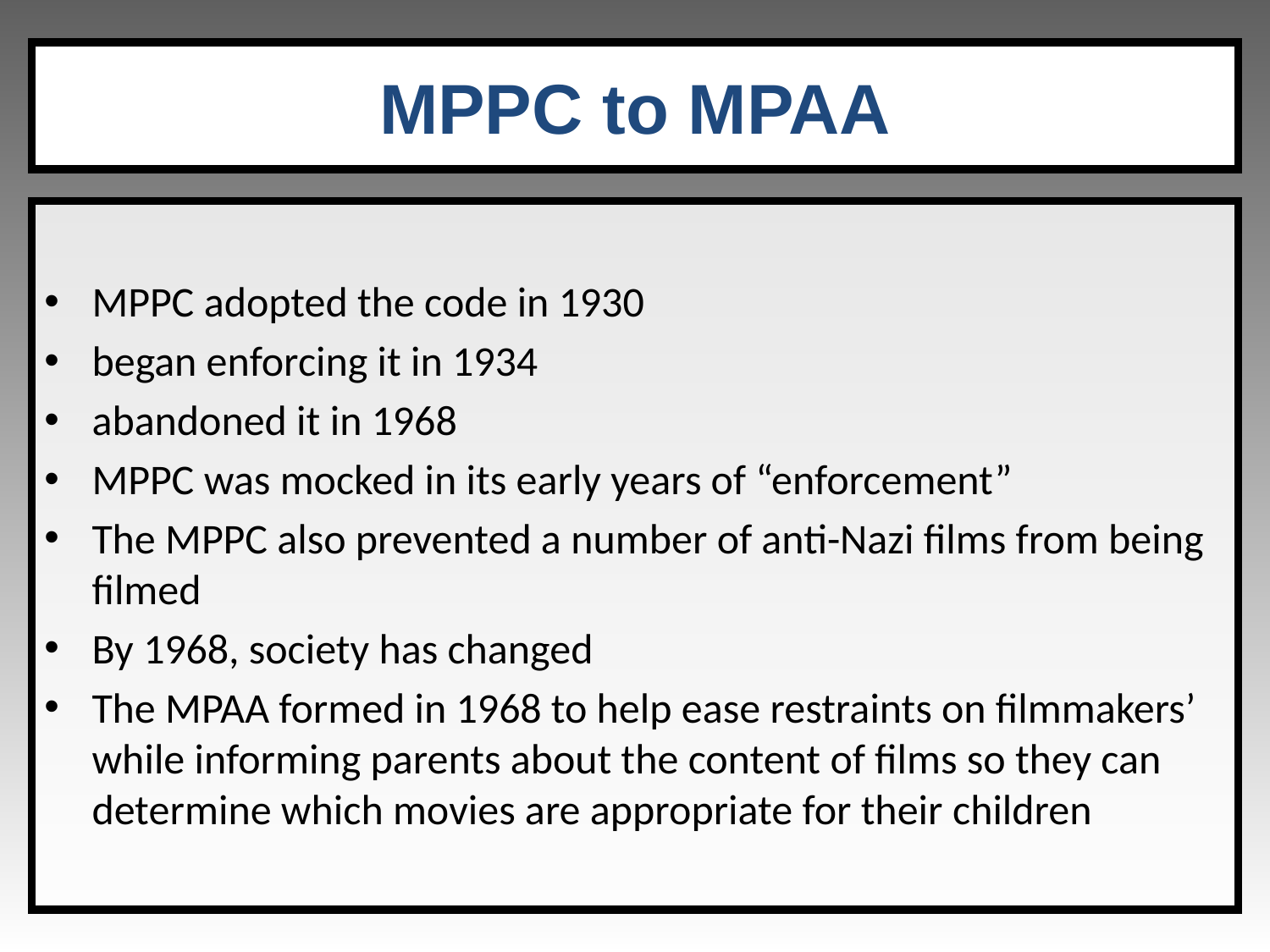

MPPC to MPAA

MPPC adopted the code in 1930
began enforcing it in 1934
abandoned it in 1968
MPPC was mocked in its early years of “enforcement”
The MPPC also prevented a number of anti-Nazi films from being filmed
By 1968, society has changed
The MPAA formed in 1968 to help ease restraints on filmmakers’ while informing parents about the content of films so they can determine which movies are appropriate for their children